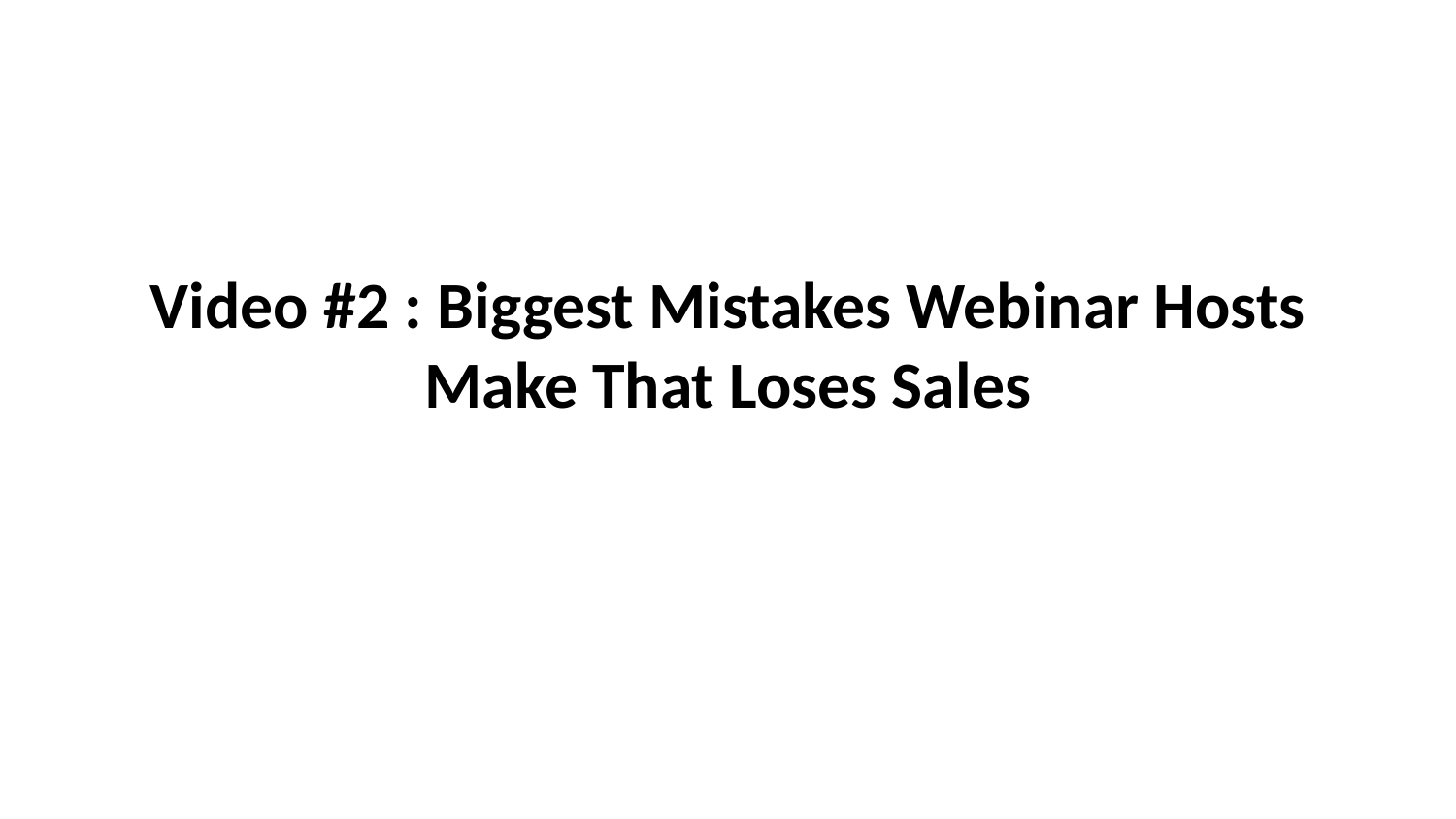

# Video #2 : Biggest Mistakes Webinar Hosts Make That Loses Sales